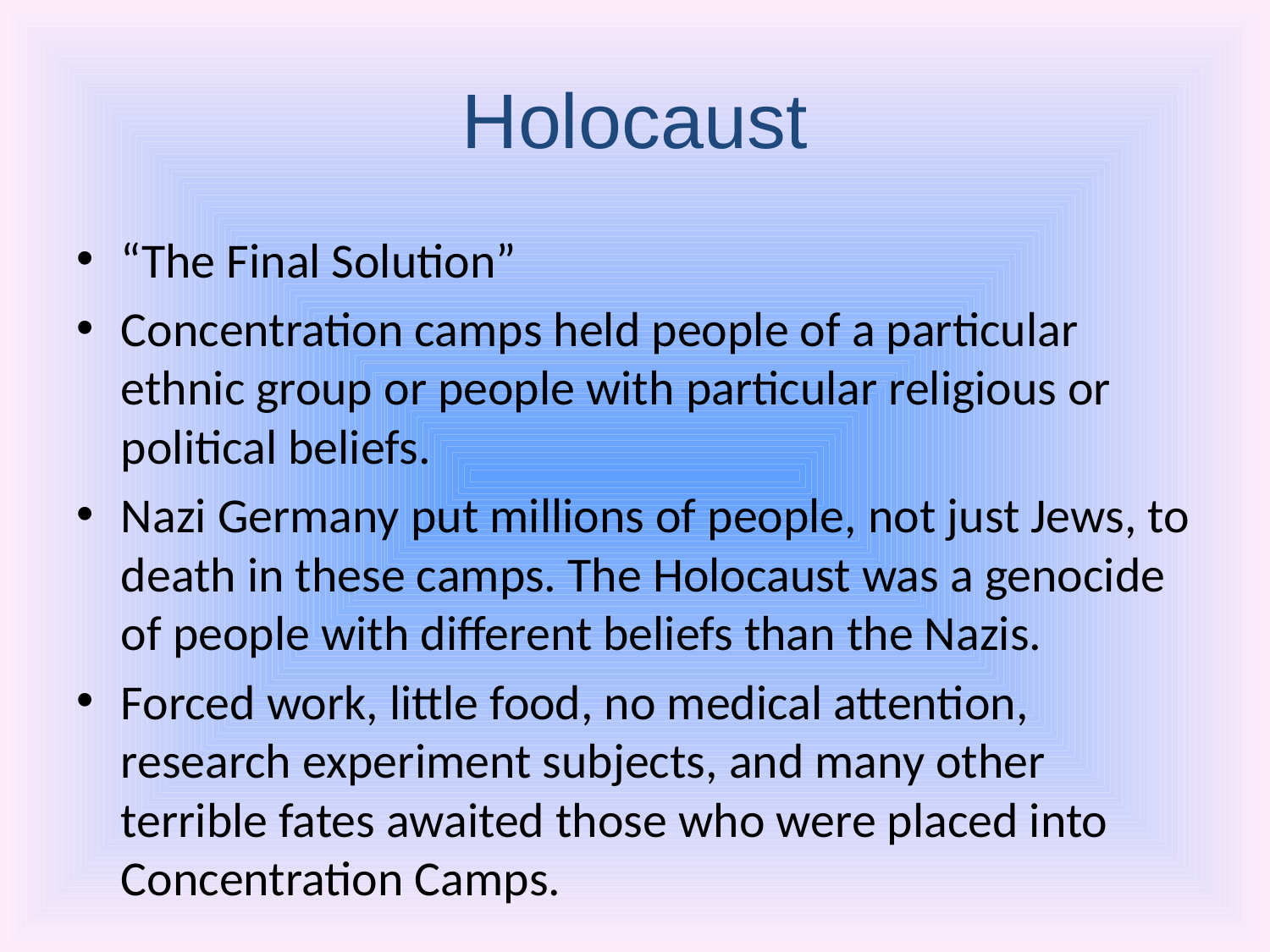

# Holocaust
“The Final Solution”
Concentration camps held people of a particular ethnic group or people with particular religious or political beliefs.
Nazi Germany put millions of people, not just Jews, to death in these camps. The Holocaust was a genocide of people with different beliefs than the Nazis.
Forced work, little food, no medical attention, research experiment subjects, and many other terrible fates awaited those who were placed into Concentration Camps.